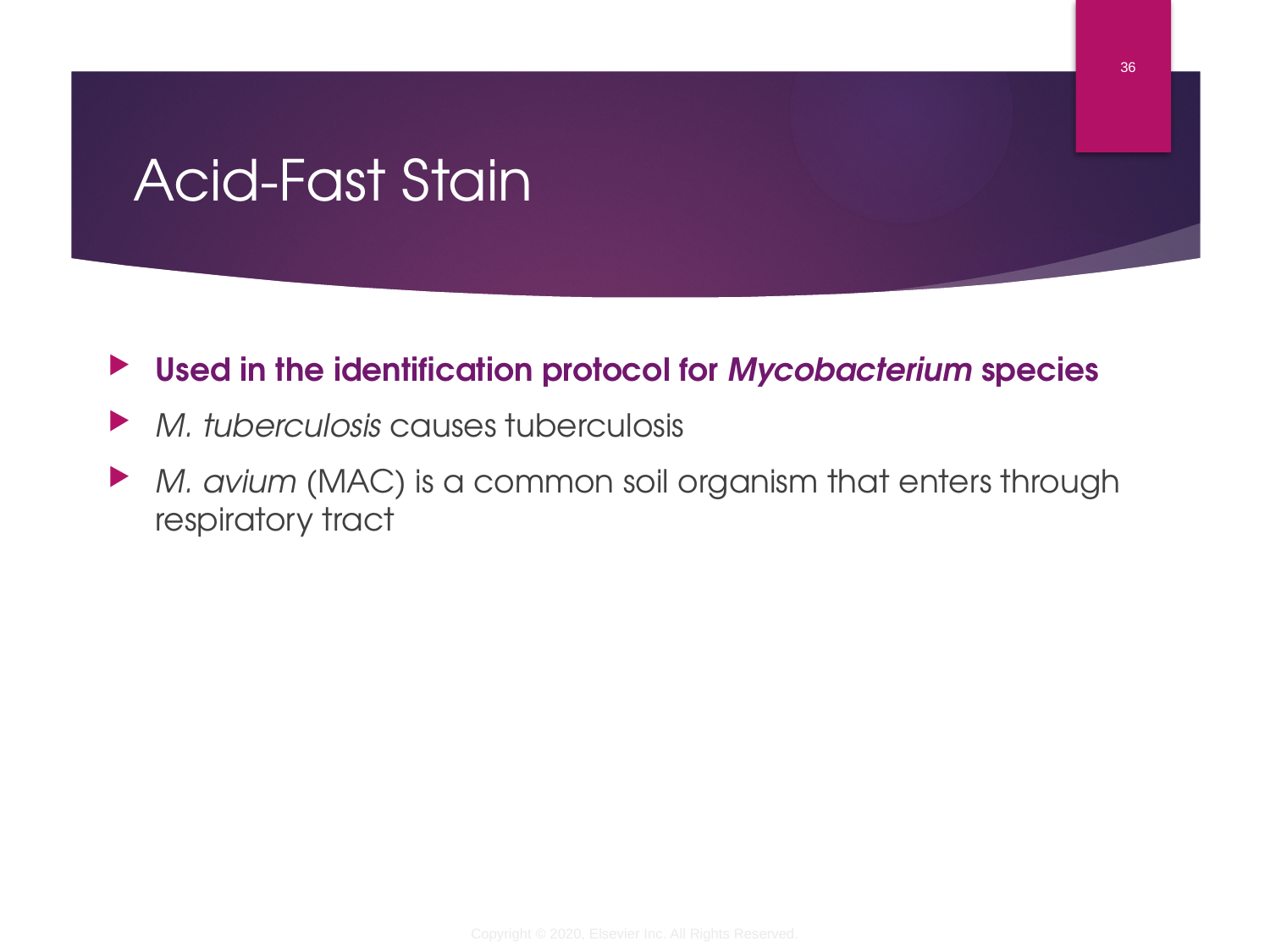

36

# Acid-Fast Stain
Used in the identification protocol for Mycobacterium species
M. tuberculosis causes tuberculosis
M. avium (MAC) is a common soil organism that enters through respiratory tract